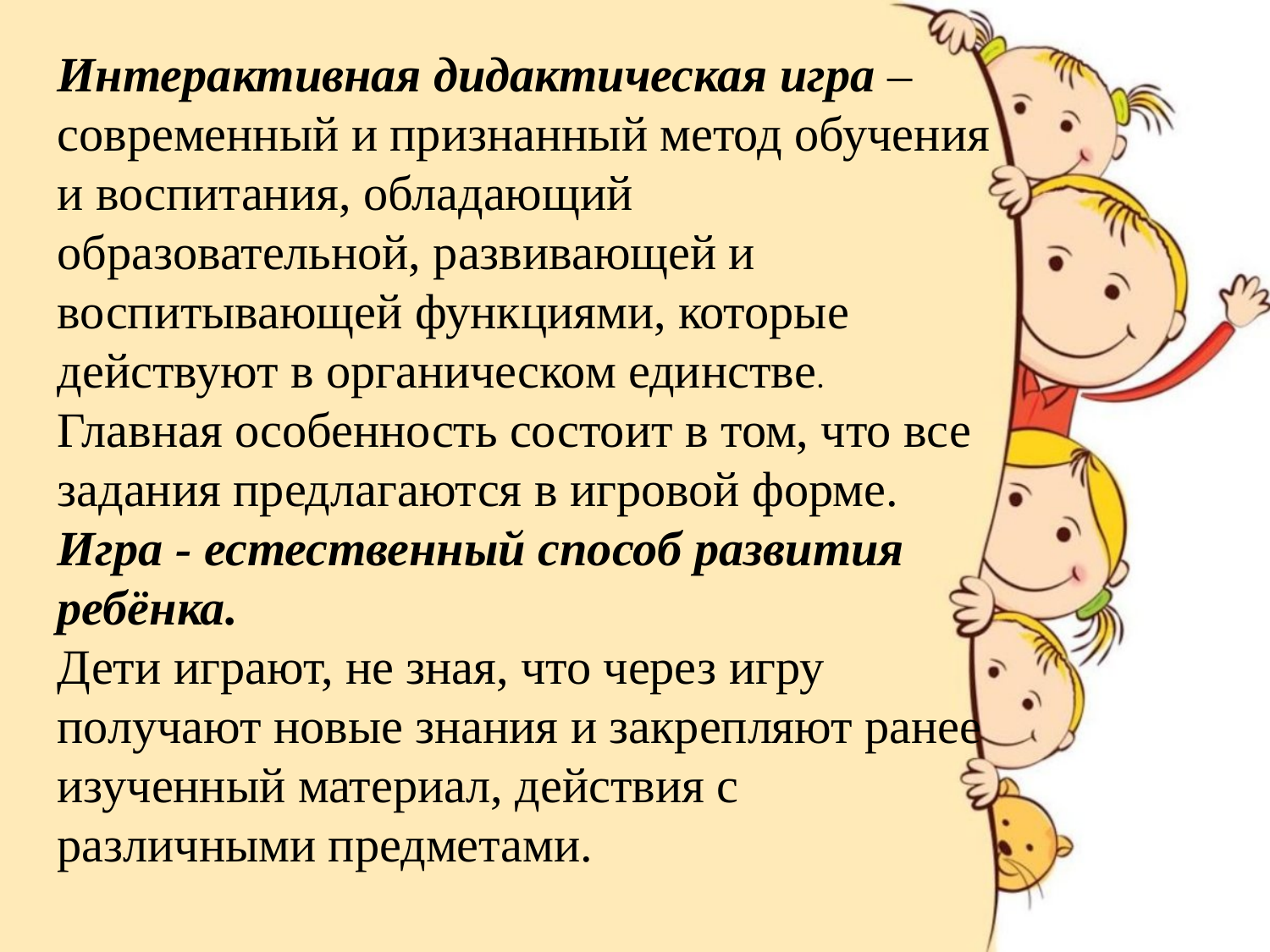

Интерактивная дидактическая игра – современный и признанный метод обучения и воспитания, обладающий образовательной, развивающей и воспитывающей функциями, которые действуют в органическом единстве.
Главная особенность состоит в том, что все задания предлагаются в игровой форме.
Игра - естественный способ развития ребёнка.
Дети играют, не зная, что через игру получают новые знания и закрепляют ранее изученный материал, действия с различными предметами.